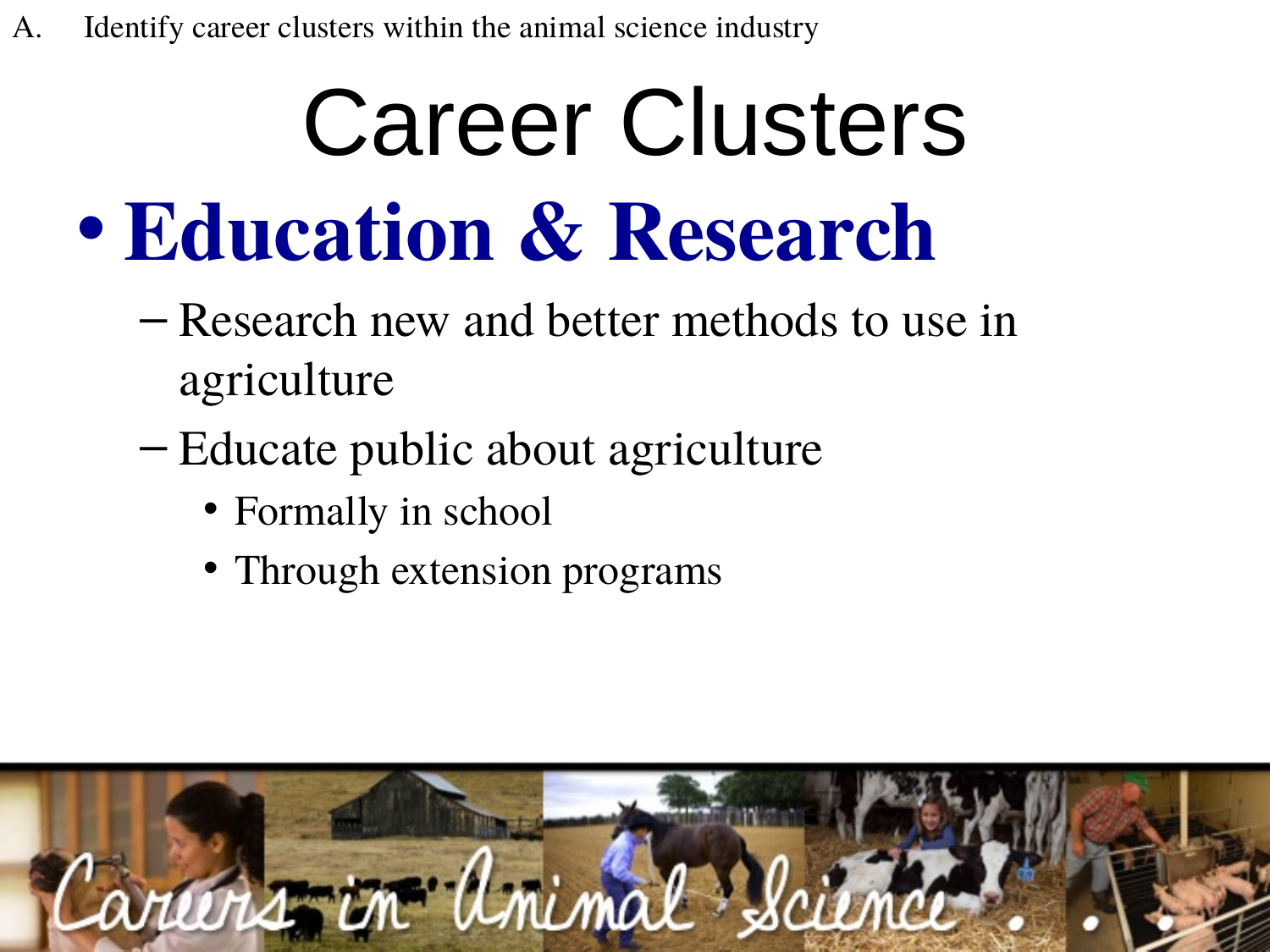

Identify career clusters within the animal science industry
# Career Clusters
Education & Research
Research new and better methods to use in agriculture
Educate public about agriculture
Formally in school
Through extension programs